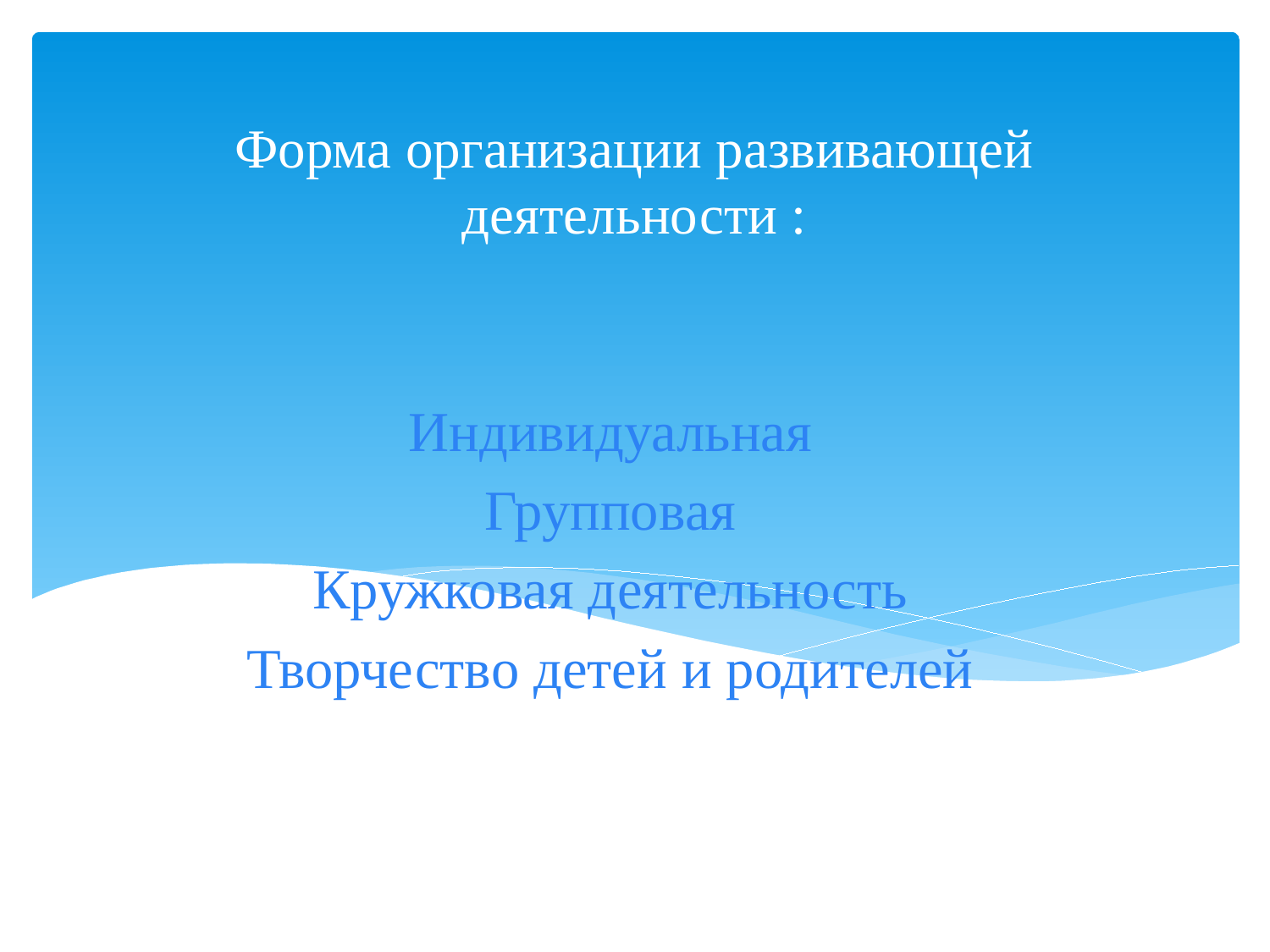

# Форма организации развивающей деятельности :
Индивидуальная
Групповая
Кружковая деятельность
Творчество детей и родителей